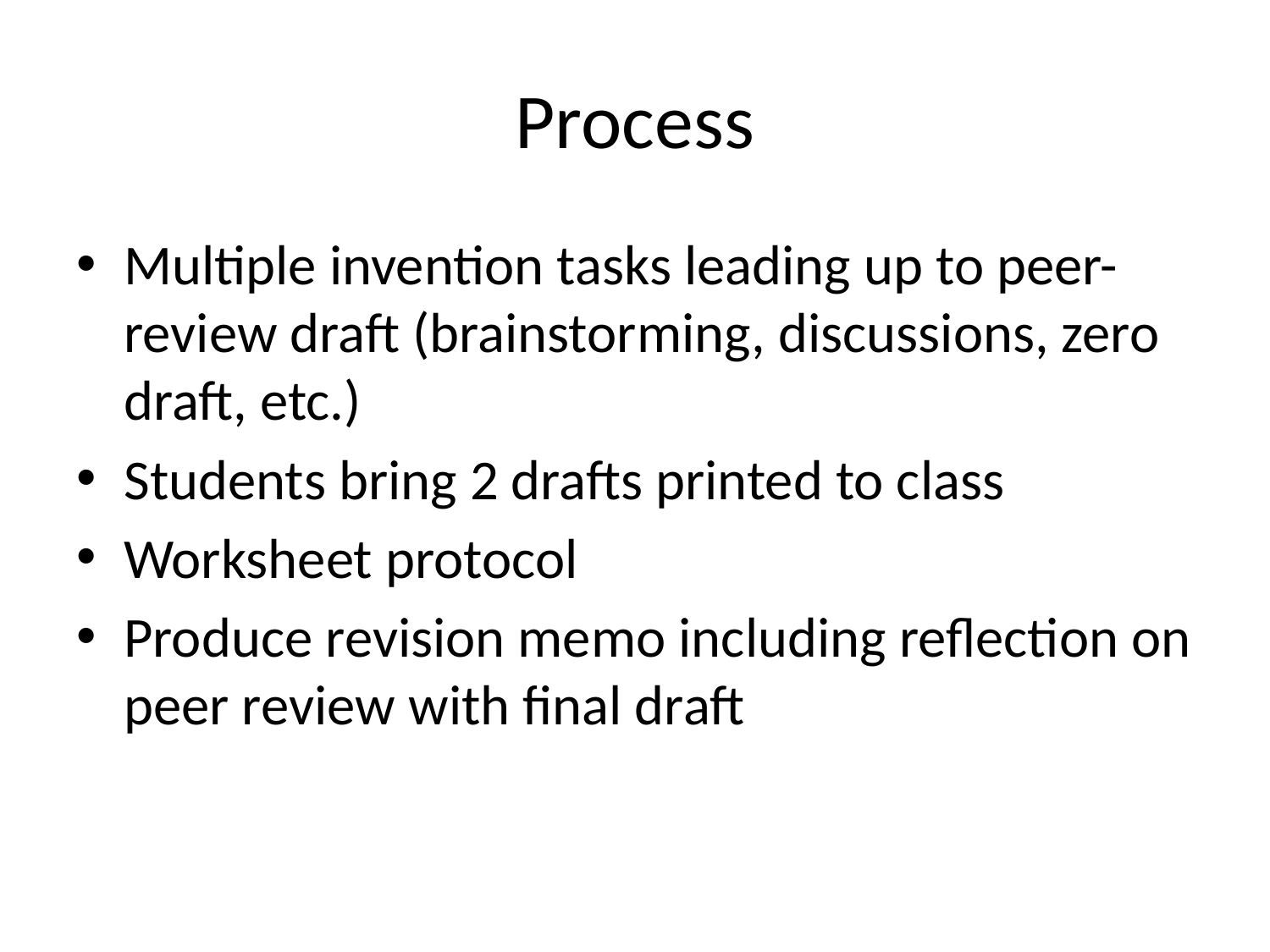

# Process
Multiple invention tasks leading up to peer-review draft (brainstorming, discussions, zero draft, etc.)
Students bring 2 drafts printed to class
Worksheet protocol
Produce revision memo including reflection on peer review with final draft